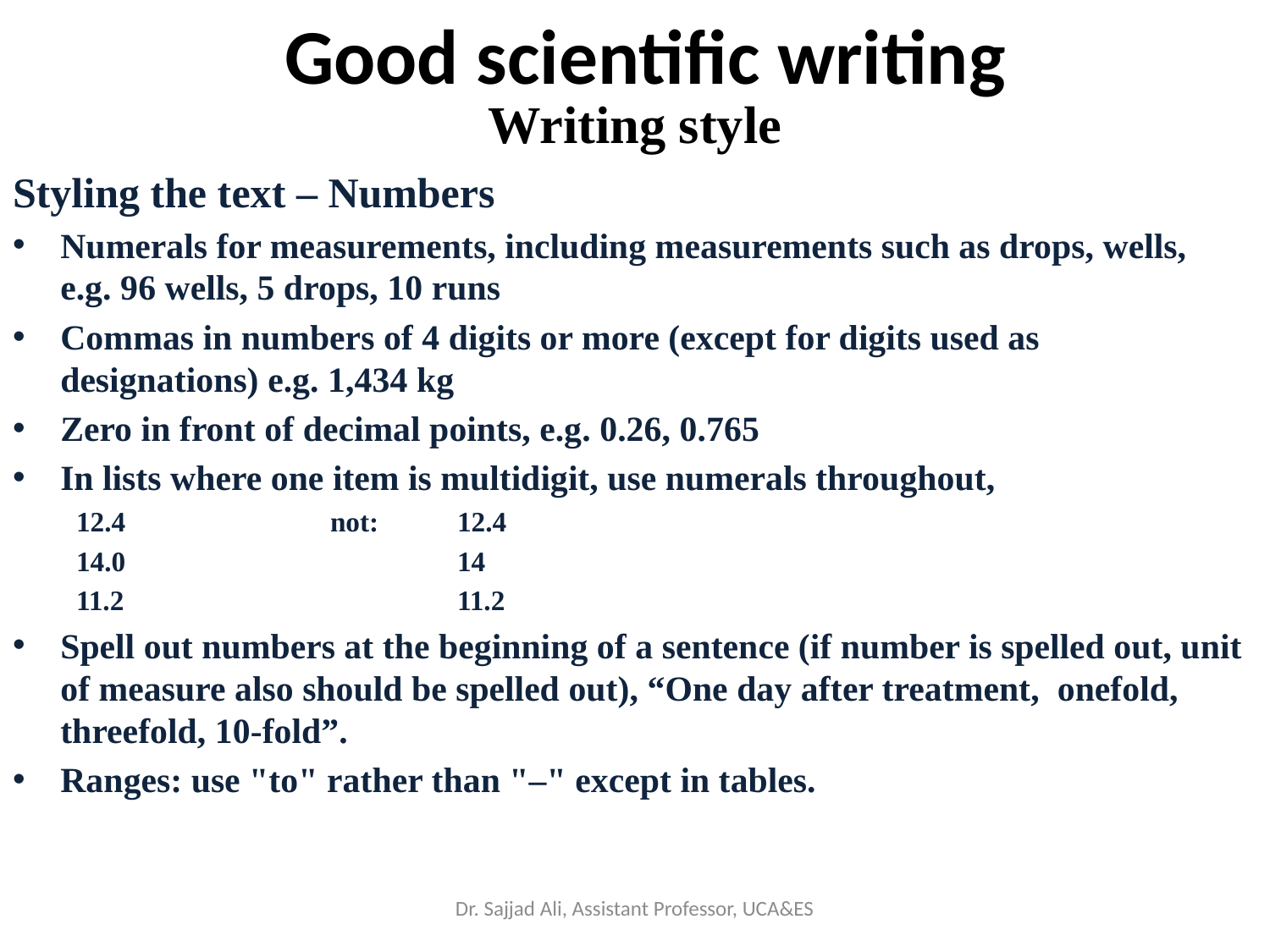

Good scientific writing
Writing style
Styling the text – Numbers
Numerals for measurements, including measurements such as drops, wells, e.g. 96 wells, 5 drops, 10 runs
Commas in numbers of 4 digits or more (except for digits used as designations) e.g. 1,434 kg
Zero in front of decimal points, e.g. 0.26, 0.765
In lists where one item is multidigit, use numerals throughout,
12.4 		not:  	12.4
14.0			14
11.2 			11.2
Spell out numbers at the beginning of a sentence (if number is spelled out, unit of measure also should be spelled out), “One day after treatment,  onefold, threefold, 10-fold”.
Ranges: use "to" rather than "–" except in tables.
Dr. Sajjad Ali, Assistant Professor, UCA&ES